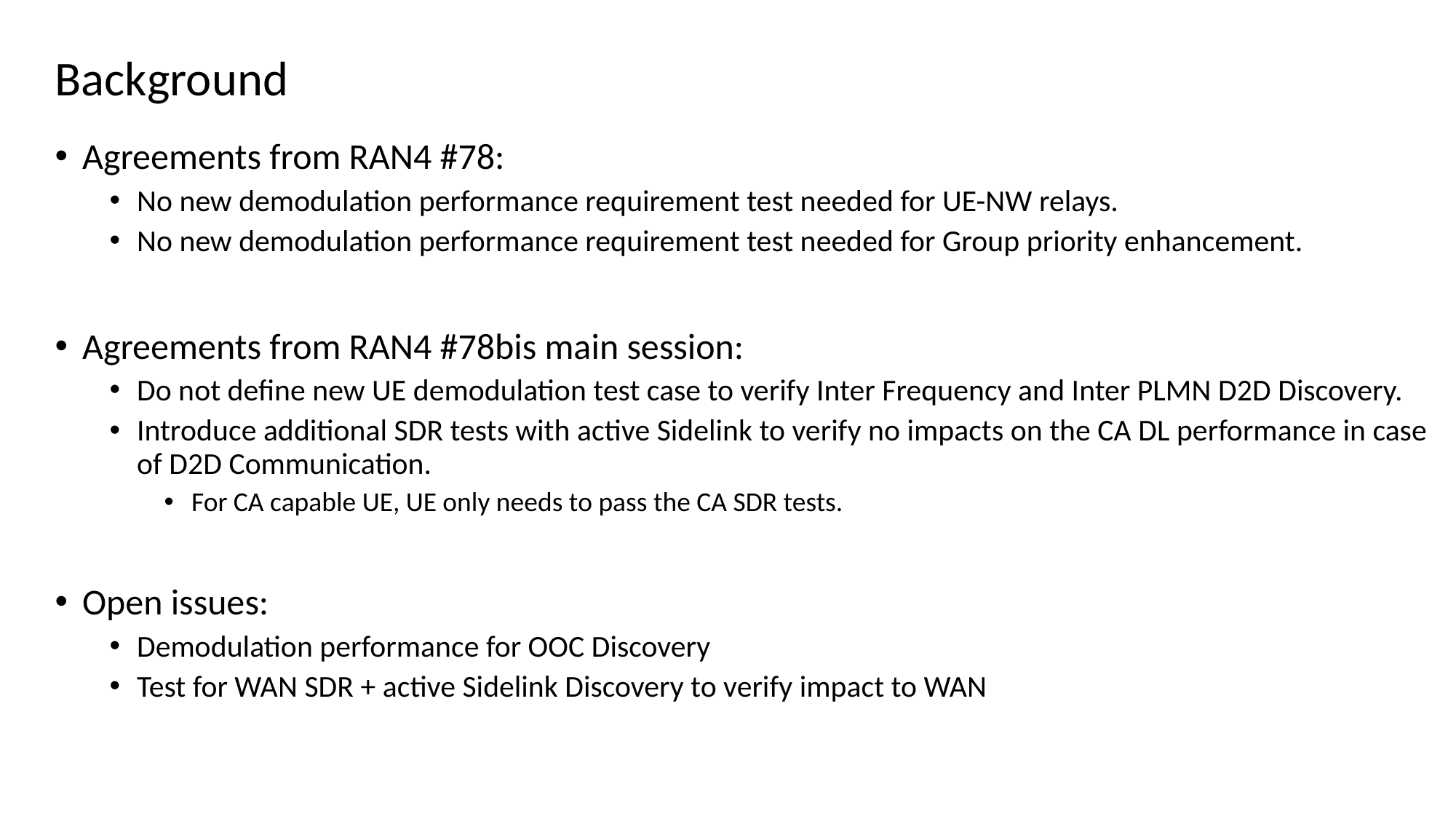

# Background
Agreements from RAN4 #78:
No new demodulation performance requirement test needed for UE-NW relays.
No new demodulation performance requirement test needed for Group priority enhancement.

Agreements from RAN4 #78bis main session:
Do not define new UE demodulation test case to verify Inter Frequency and Inter PLMN D2D Discovery.
Introduce additional SDR tests with active Sidelink to verify no impacts on the CA DL performance in case of D2D Communication.
For CA capable UE, UE only needs to pass the CA SDR tests.

Open issues:
Demodulation performance for OOC Discovery
Test for WAN SDR + active Sidelink Discovery to verify impact to WAN